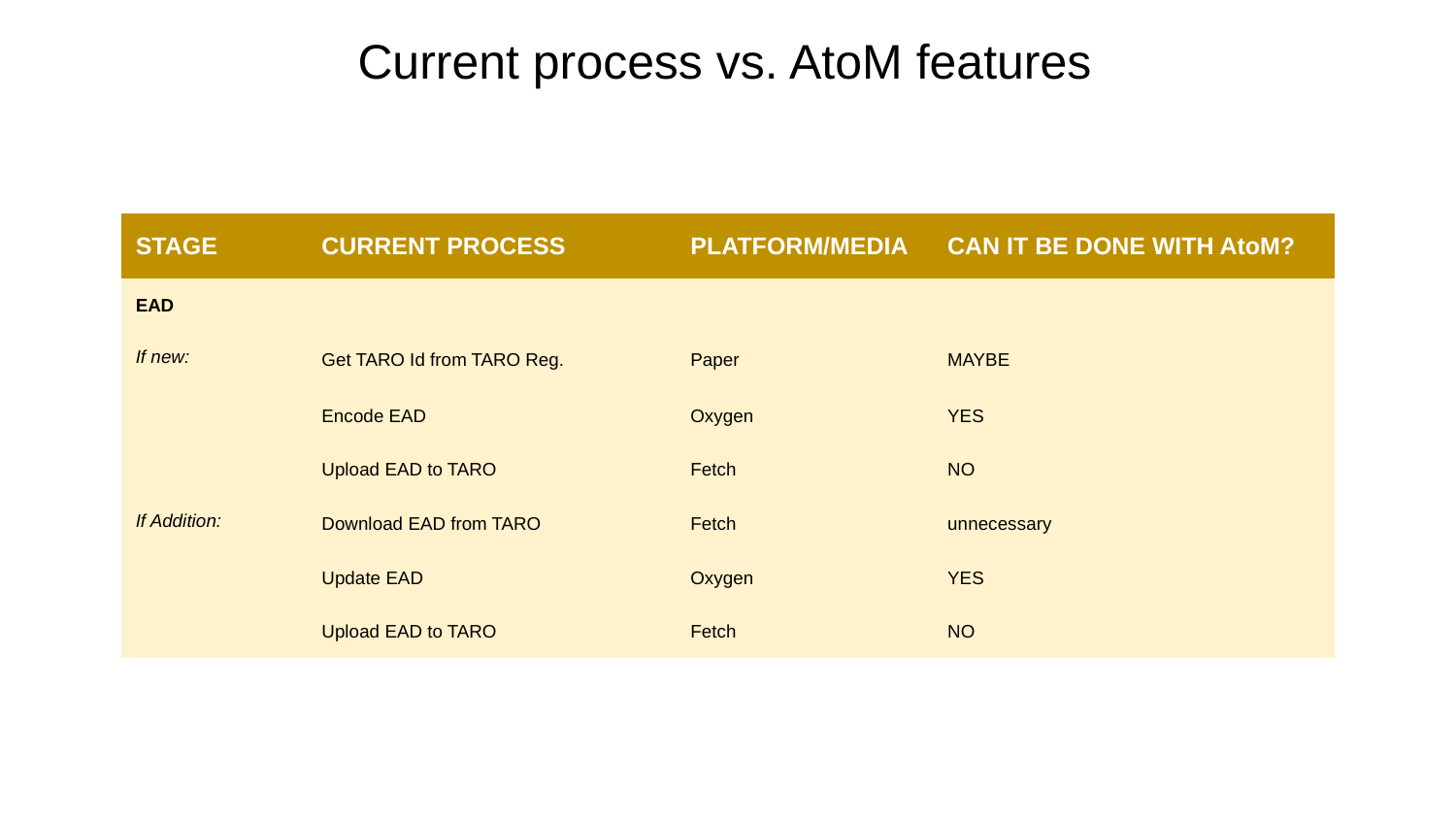

# Current process vs. AtoM features
| STAGE | CURRENT PROCESS | PLATFORM/MEDIA | CAN IT BE DONE WITH AtoM? |
| --- | --- | --- | --- |
| EAD |  |  |  |
| If new: | Get TARO Id from TARO Reg. | Paper | MAYBE |
|  | Encode EAD | Oxygen | YES |
|  | Upload EAD to TARO | Fetch | NO |
| If Addition: | Download EAD from TARO | Fetch | unnecessary |
|  | Update EAD | Oxygen | YES |
|  | Upload EAD to TARO | Fetch | NO |